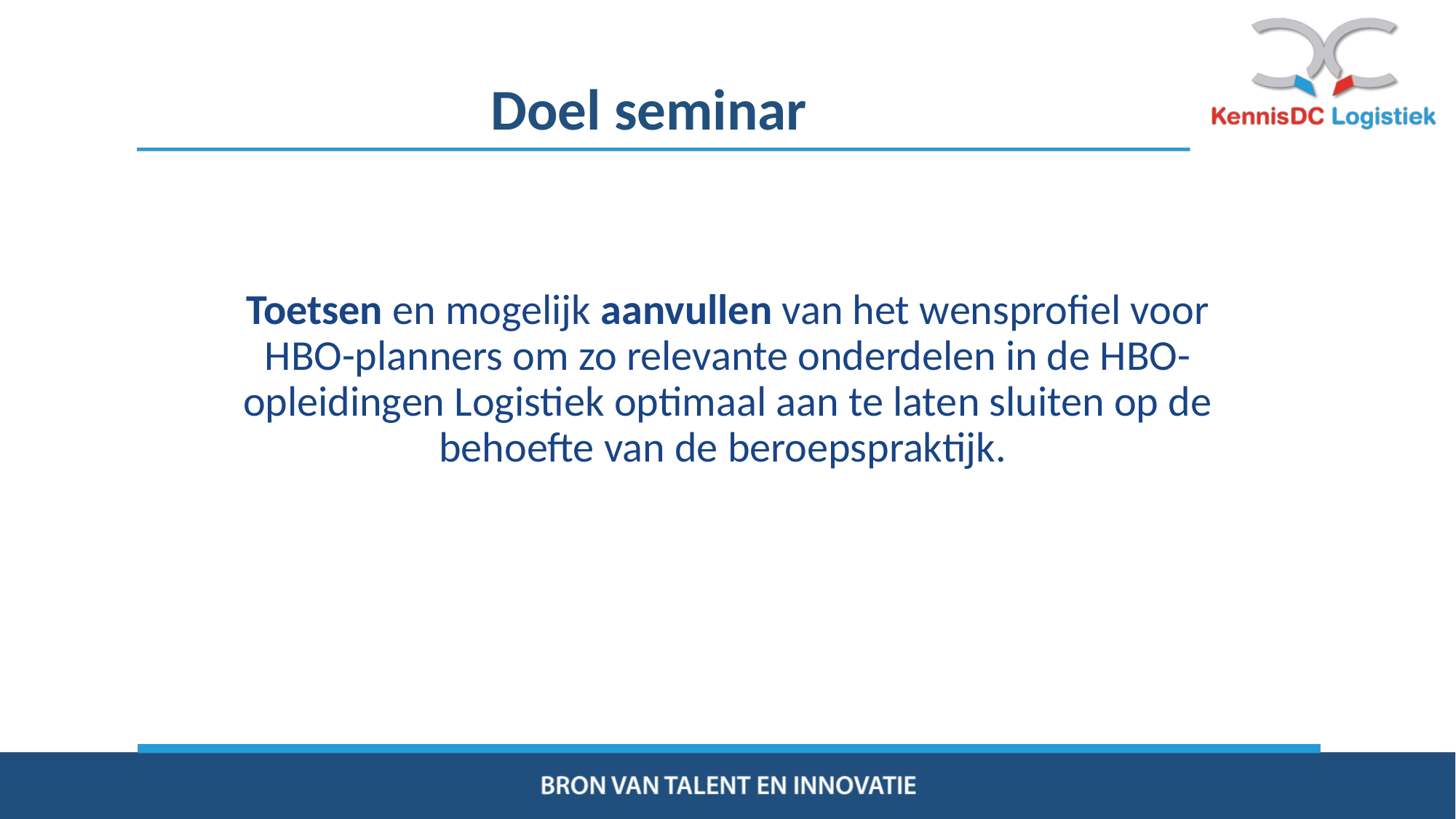

Doel seminar
Toetsen en mogelijk aanvullen van het wensprofiel voor HBO-planners om zo relevante onderdelen in de HBO-opleidingen Logistiek optimaal aan te laten sluiten op de behoefte van de beroepspraktijk.